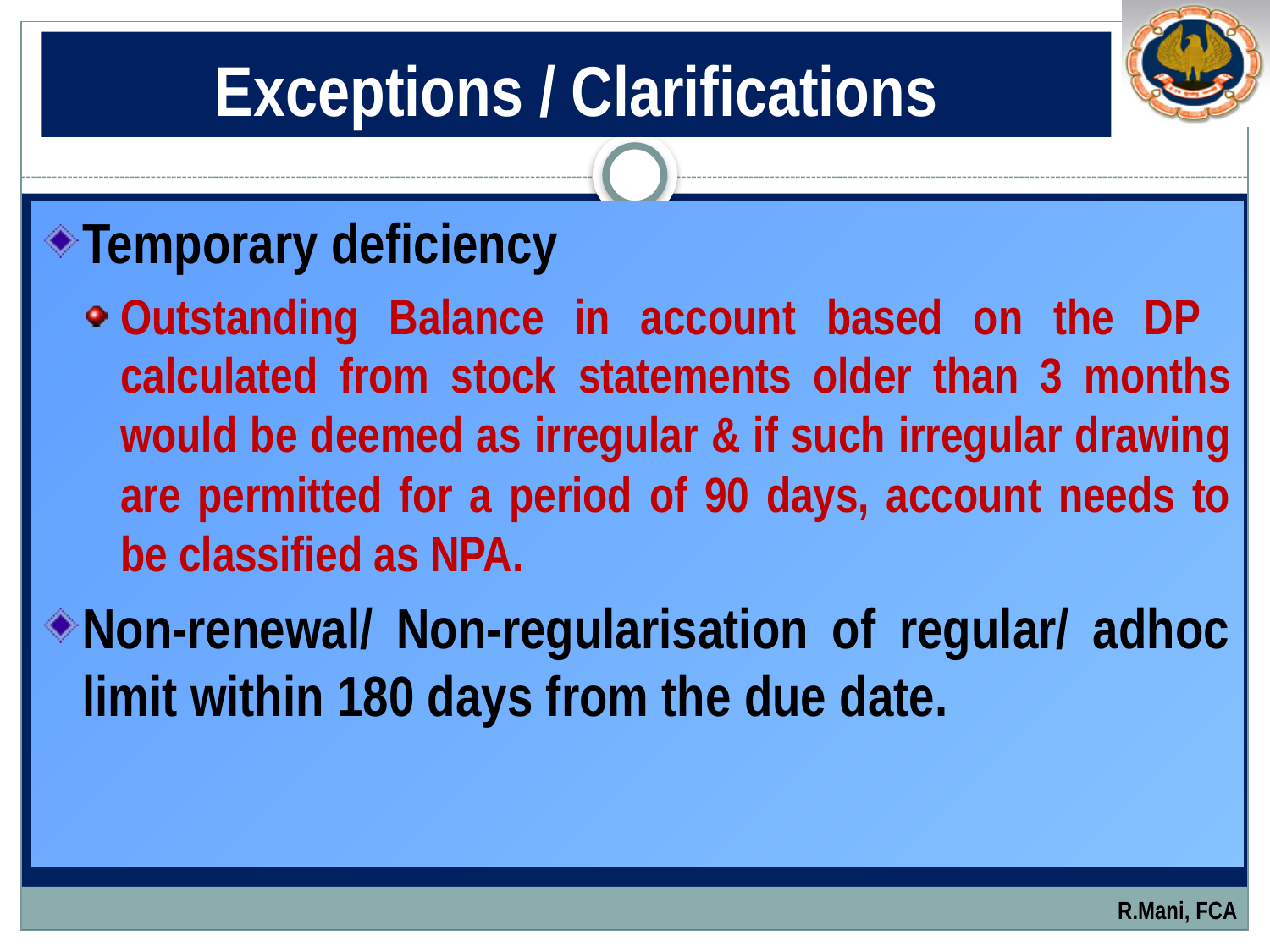

# Exceptions / Clarifications
Temporary deficiency
Outstanding Balance in account based on the DP  calculated from stock statements older than 3 months would be deemed as irregular & if such irregular drawing are permitted for a period of 90 days, account needs to be classified as NPA.
Non-renewal/ Non-regularisation of regular/ adhoc limit within 180 days from the due date.